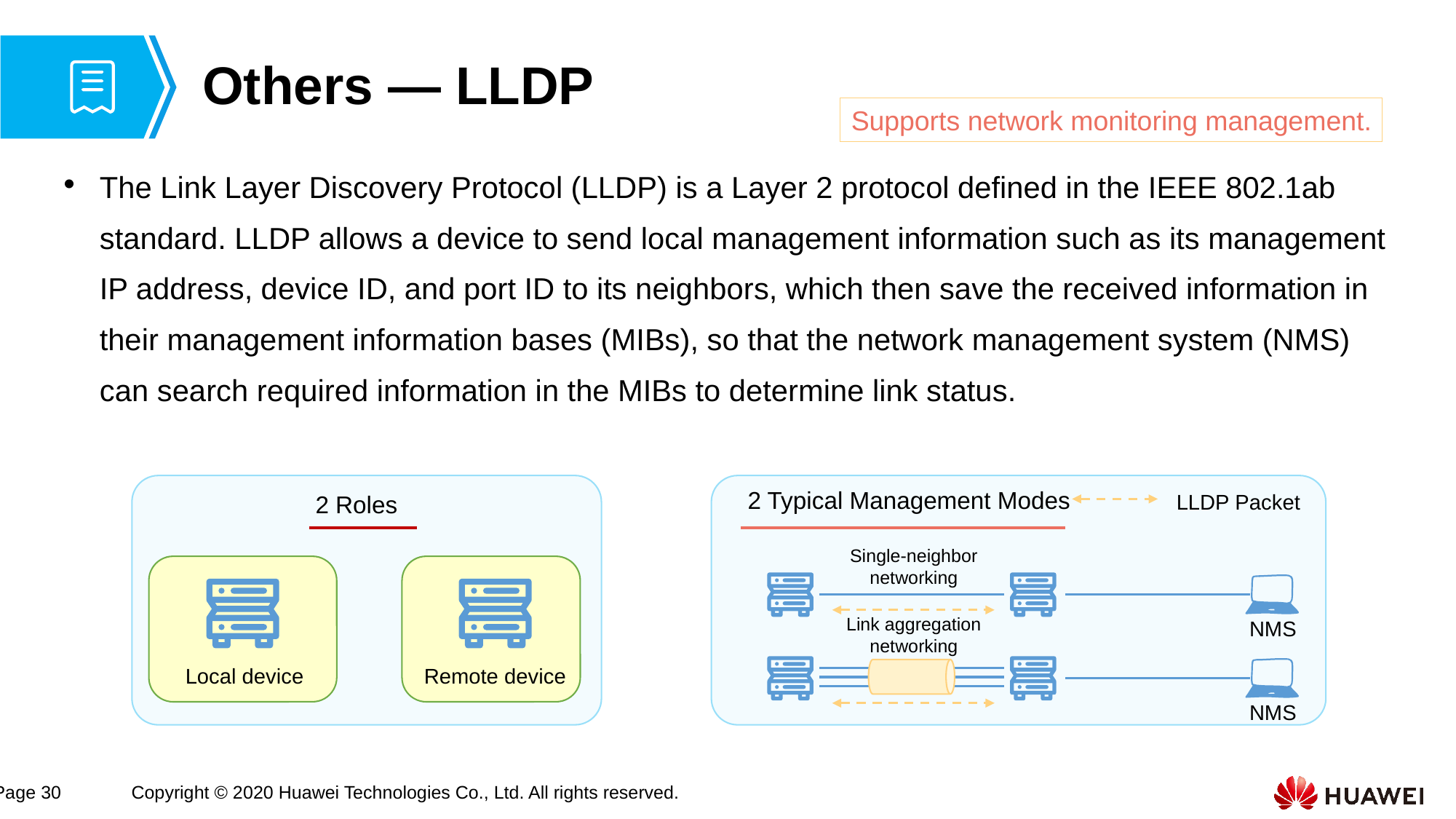

# Others — LLDP
Supports network monitoring management.
The Link Layer Discovery Protocol (LLDP) is a Layer 2 protocol defined in the IEEE 802.1ab standard. LLDP allows a device to send local management information such as its management IP address, device ID, and port ID to its neighbors, which then save the received information in their management information bases (MIBs), so that the network management system (NMS) can search required information in the MIBs to determine link status.

2 Typical Management Modes
LLDP Packet
2 Roles
Single-neighbor networking

Local device

Remote device

Link aggregation networking
NMS

NMS